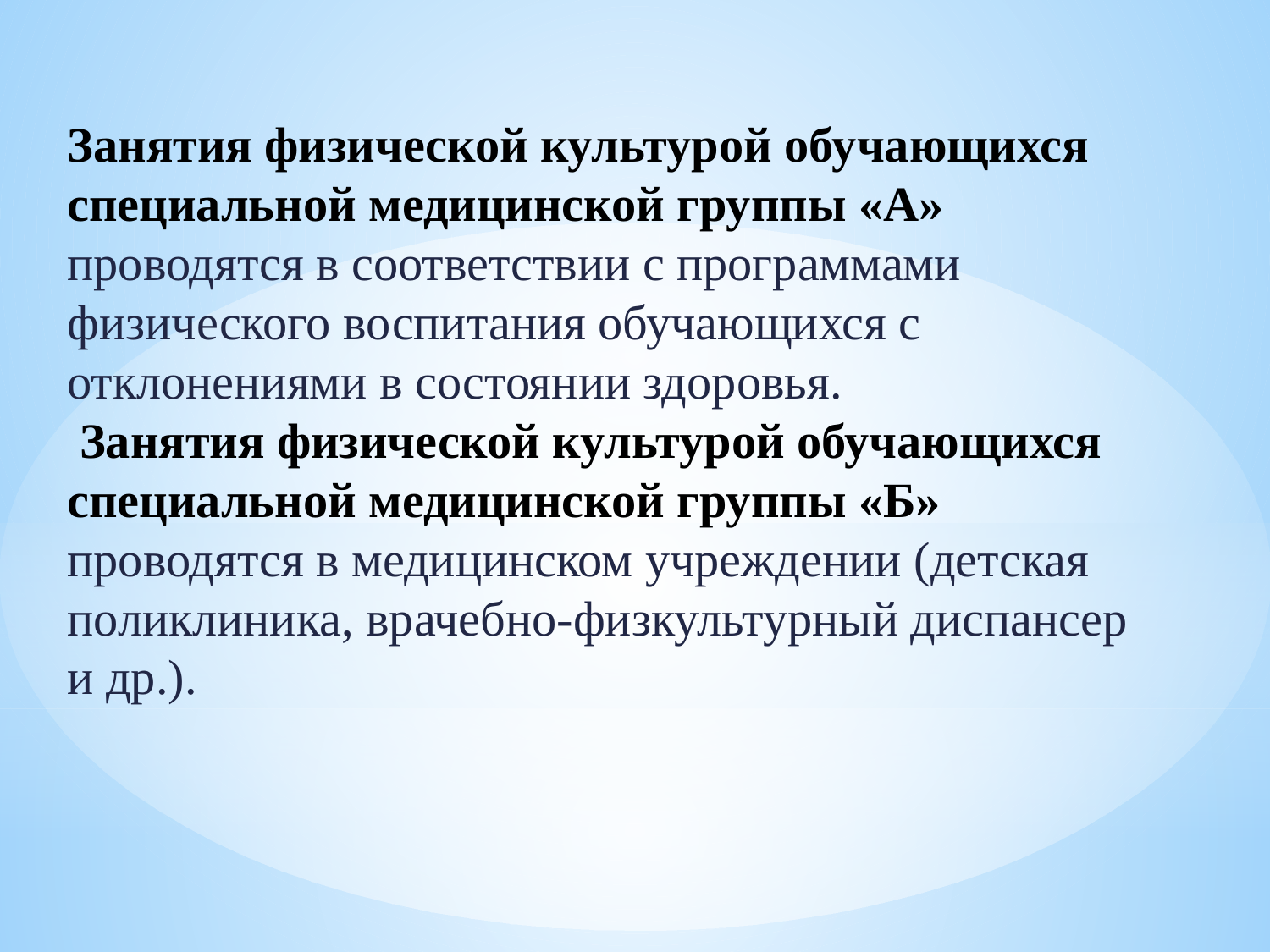

Занятия физической культурой обучающихся специальной медицинской группы «А» проводятся в соответствии с программами физического воспитания обучающихся с отклонениями в состоянии здоровья.
 Занятия физической культурой обучающихся специальной медицинской группы «Б» проводятся в медицинском учреждении (детская поликлиника, врачебно-физкультурный диспансер и др.).